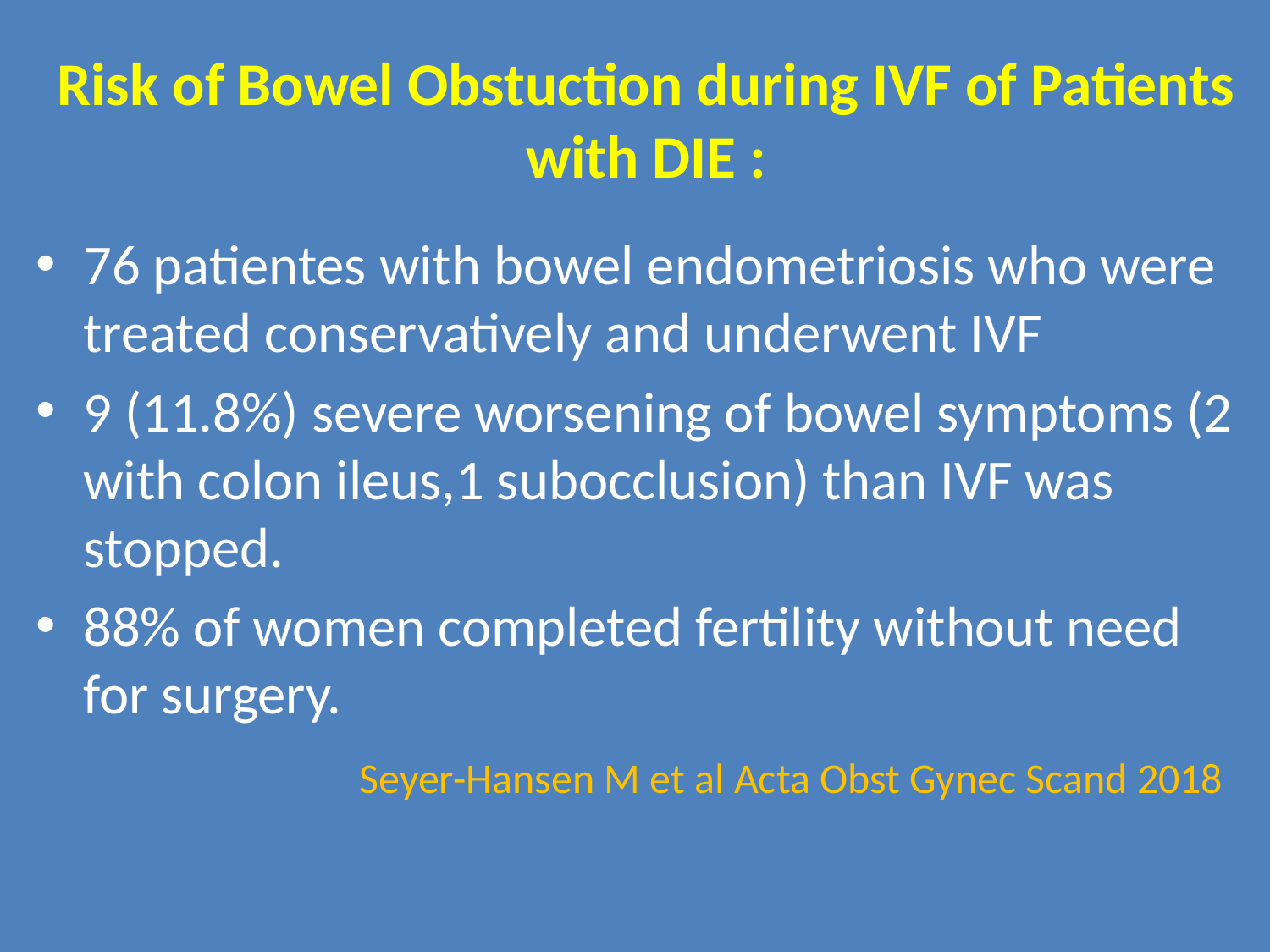

# Risk of Bowel Obstuction during IVF of Patients with DIE :
76 patientes with bowel endometriosis who were treated conservatively and underwent IVF
9 (11.8%) severe worsening of bowel symptoms (2 with colon ileus,1 subocclusion) than IVF was stopped.
88% of women completed fertility without need for surgery.
                             Seyer-Hansen M et al Acta Obst Gynec Scand 2018